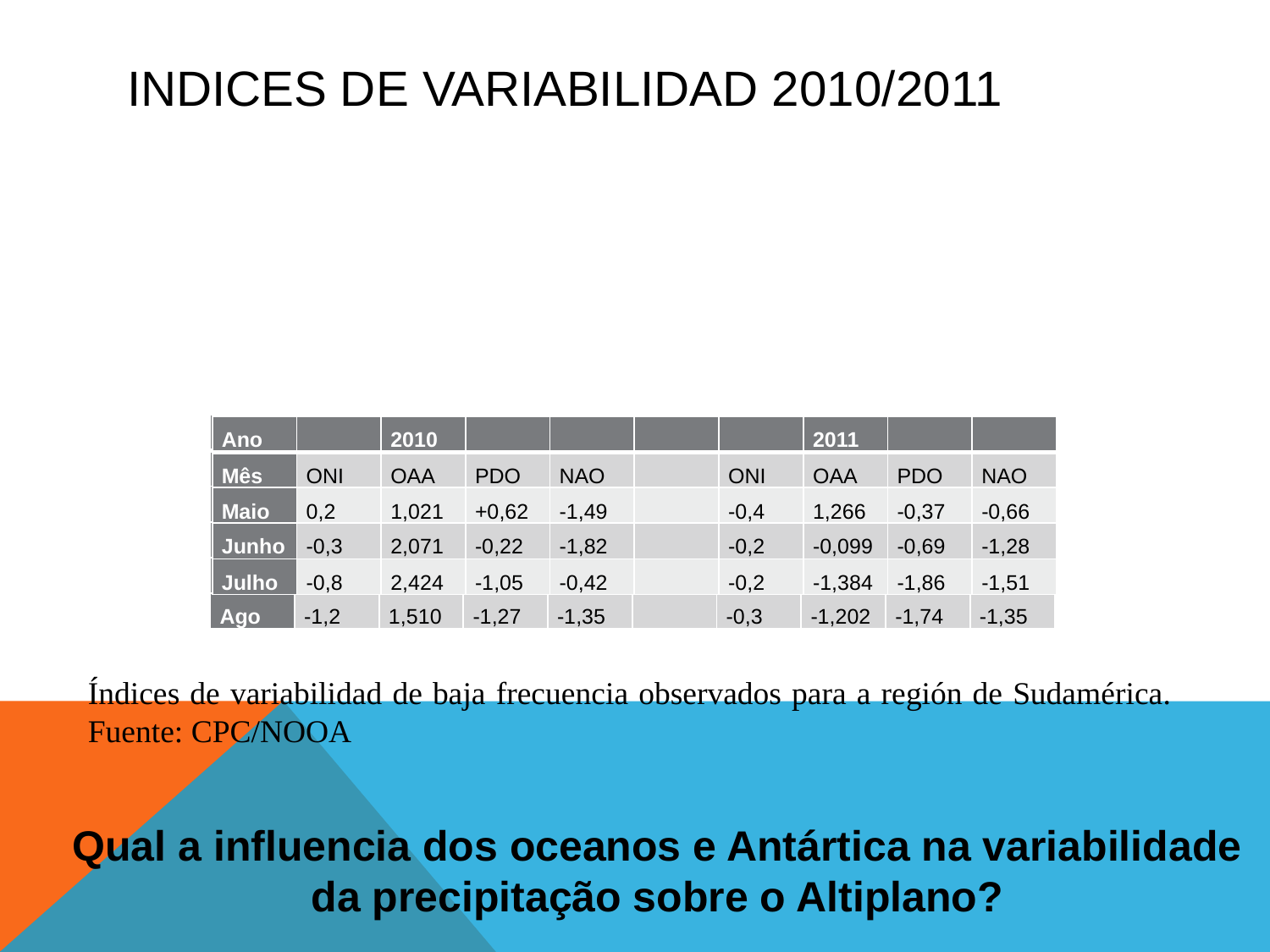

# INDICES DE VARIABILIDAD 2010/2011
| Ano |  | 2010 |  |  |  |  | 2011 |  |  |
| --- | --- | --- | --- | --- | --- | --- | --- | --- | --- |
| Mês | ONI | OAA | PDO | NAO |  | ONI | OAA | PDO | NAO |
| Mayo | 0,2 | 1,021 | +0,62 | -1,49 |  | -0,4 | 1,266 | -0,37 | -0,66 |
| Jun | -0,3 | 2,071 | -0,22 | -1,82 |  | -0,2 | -0,099 | -0,69 | -1,28 |
| Jul | -0,8 | 2,424 | -1,05 | -0,42 |  | -0,2 | -1,384 | -1,86 | -1,51 |
| Ago | -1,2 | 1,510 | -1,27 | -1,35 |  | -0,3 | -1,202 | -1,74 | -1,35 |
| Ano |  | 2010 |  |  |  |  | 2011 |  |  |
| --- | --- | --- | --- | --- | --- | --- | --- | --- | --- |
| Mês | ONI | OAA | PDO | NAO |  | ONI | OAA | PDO | NAO |
| Maio | 0,2 | 1,021 | +0,62 | -1,49 |  | -0,4 | 1,266 | -0,37 | -0,66 |
| Junho | -0,3 | 2,071 | -0,22 | -1,82 |  | -0,2 | -0,099 | -0,69 | -1,28 |
| Julho | -0,8 | 2,424 | -1,05 | -0,42 |  | -0,2 | -1,384 | -1,86 | -1,51 |
Índices de variabilidad de baja frecuencia observados para a región de Sudamérica. Fuente: CPC/NOOA
Qual a influencia dos oceanos e Antártica na variabilidade da precipitação sobre o Altiplano?